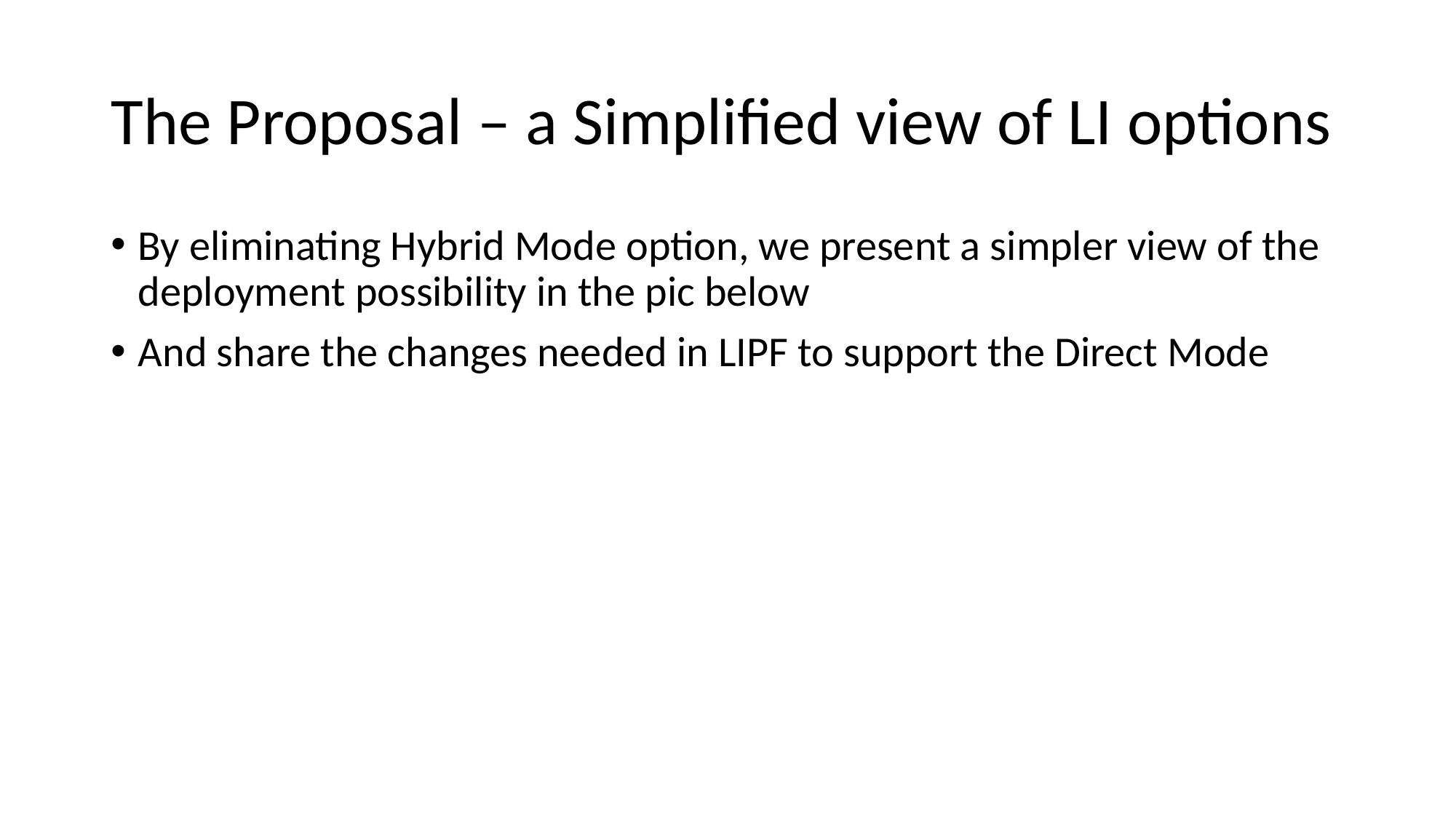

# The Proposal – a Simplified view of LI options
By eliminating Hybrid Mode option, we present a simpler view of the deployment possibility in the pic below
And share the changes needed in LIPF to support the Direct Mode